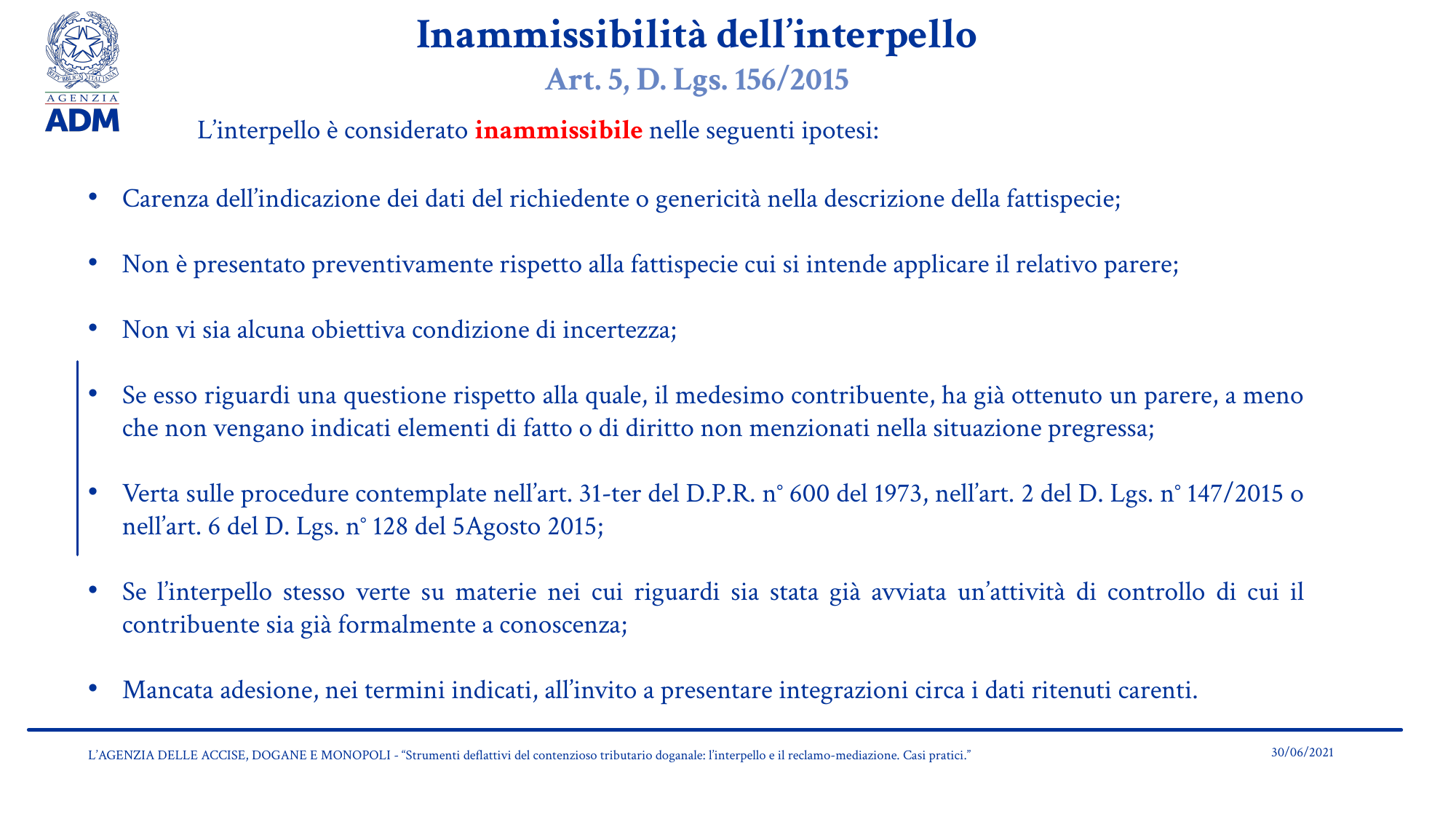

Inammissibilità dell’interpello
Art. 5, D. Lgs. 156/2015
	L’interpello è considerato inammissibile nelle seguenti ipotesi:

Carenza dell’indicazione dei dati del richiedente o genericità nella descrizione della fattispecie;

Non è presentato preventivamente rispetto alla fattispecie cui si intende applicare il relativo parere;

Non vi sia alcuna obiettiva condizione di incertezza;

Se esso riguardi una questione rispetto alla quale, il medesimo contribuente, ha già ottenuto un parere, a meno che non vengano indicati elementi di fatto o di diritto non menzionati nella situazione pregressa;

Verta sulle procedure contemplate nell’art. 31-ter del D.P.R. n° 600 del 1973, nell’art. 2 del D. Lgs. n° 147/2015 o nell’art. 6 del D. Lgs. n° 128 del 5Agosto 2015;

Se l’interpello stesso verte su materie nei cui riguardi sia stata già avviata un’attività di controllo di cui il contribuente sia già formalmente a conoscenza;

Mancata adesione, nei termini indicati, all’invito a presentare integrazioni circa i dati ritenuti carenti.

30/06/2021

L’AGENZIA DELLE ACCISE, DOGANE E MONOPOLI - “Strumenti deflattivi del contenzioso tributario doganale: l’interpello e il reclamo-mediazione. Casi pratici.”